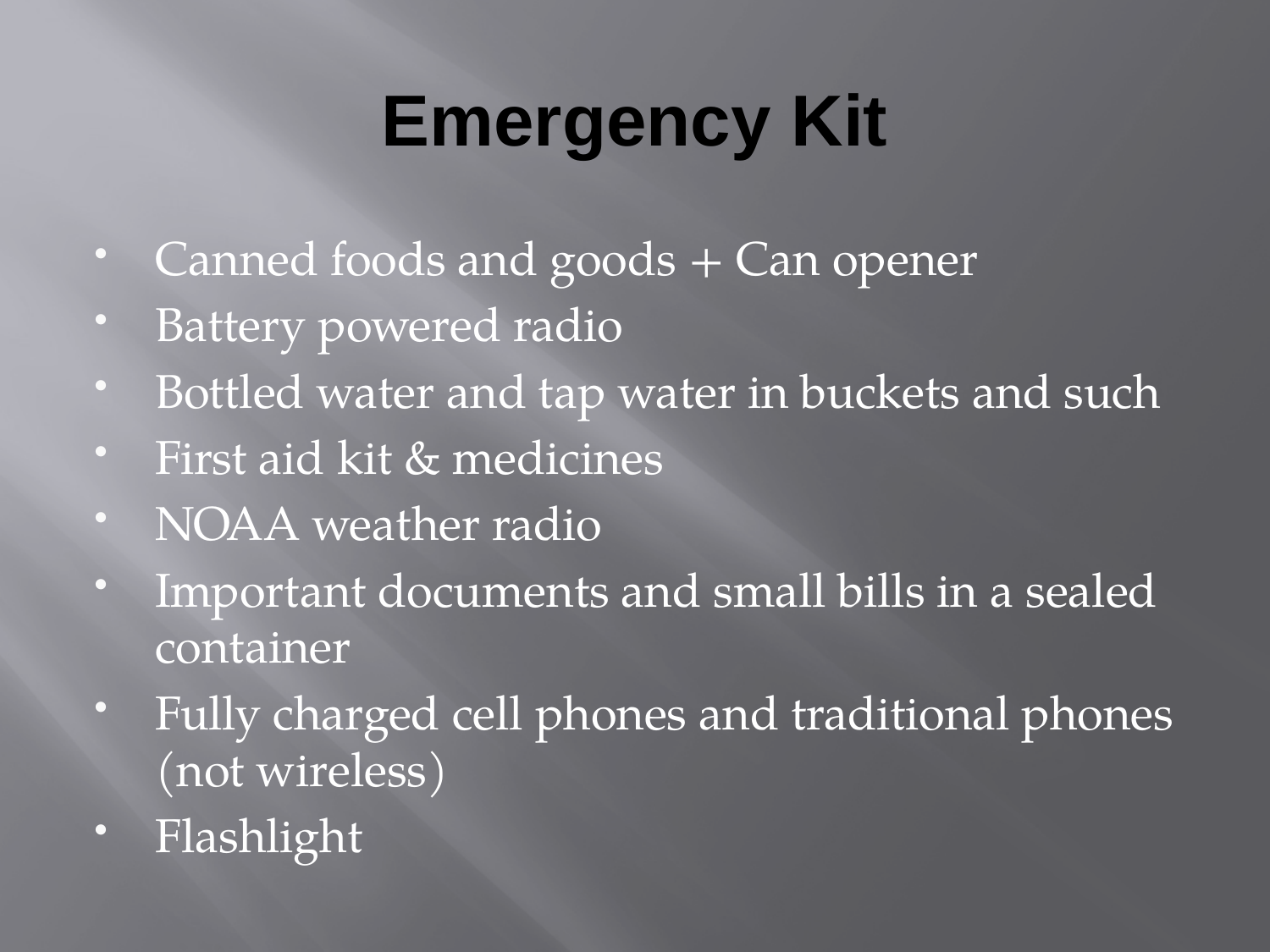

# Emergency Kit
Canned foods and goods + Can opener
Battery powered radio
Bottled water and tap water in buckets and such
First aid kit & medicines
NOAA weather radio
Important documents and small bills in a sealed container
Fully charged cell phones and traditional phones (not wireless)
Flashlight